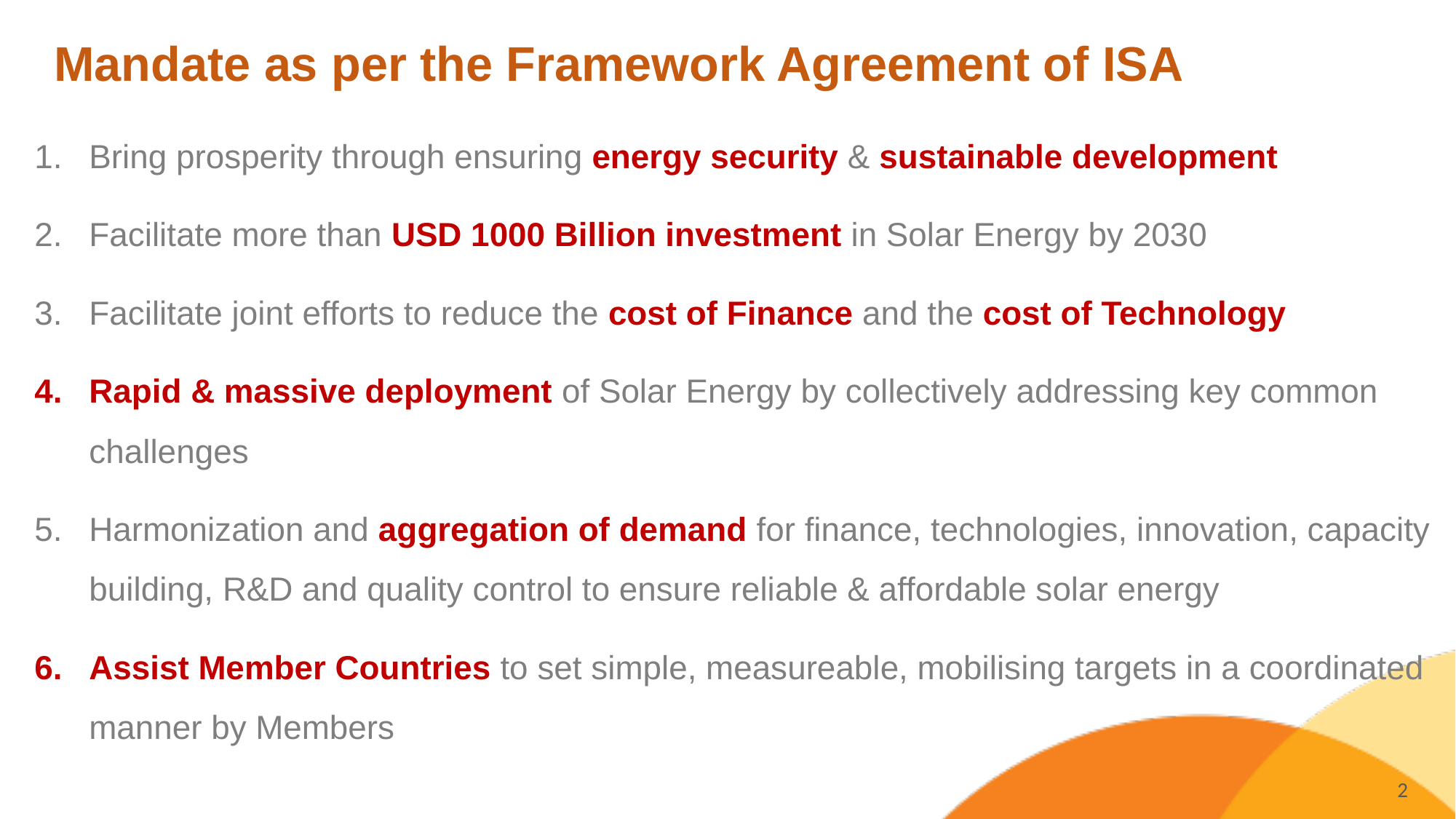

Mandate as per the Framework Agreement of ISA
Bring prosperity through ensuring energy security & sustainable development
Facilitate more than USD 1000 Billion investment in Solar Energy by 2030
Facilitate joint efforts to reduce the cost of Finance and the cost of Technology
Rapid & massive deployment of Solar Energy by collectively addressing key common challenges
Harmonization and aggregation of demand for finance, technologies, innovation, capacity building, R&D and quality control to ensure reliable & affordable solar energy
Assist Member Countries to set simple, measureable, mobilising targets in a coordinated manner by Members
2